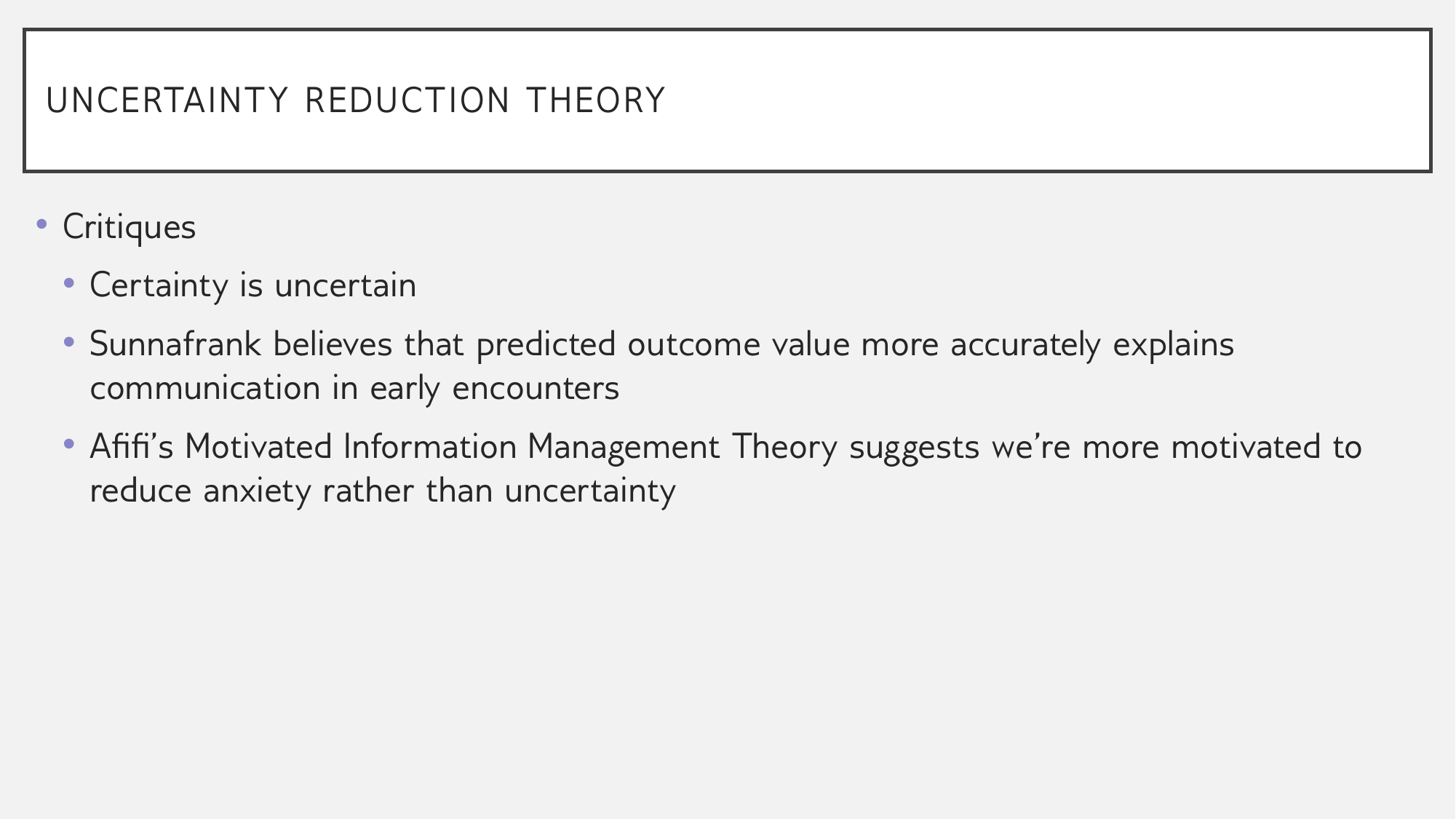

# Uncertainty Reduction Theory
Critiques
Certainty is uncertain
Sunnafrank believes that predicted outcome value more accurately explains communication in early encounters
Afifi’s Motivated Information Management Theory suggests we’re more motivated to reduce anxiety rather than uncertainty